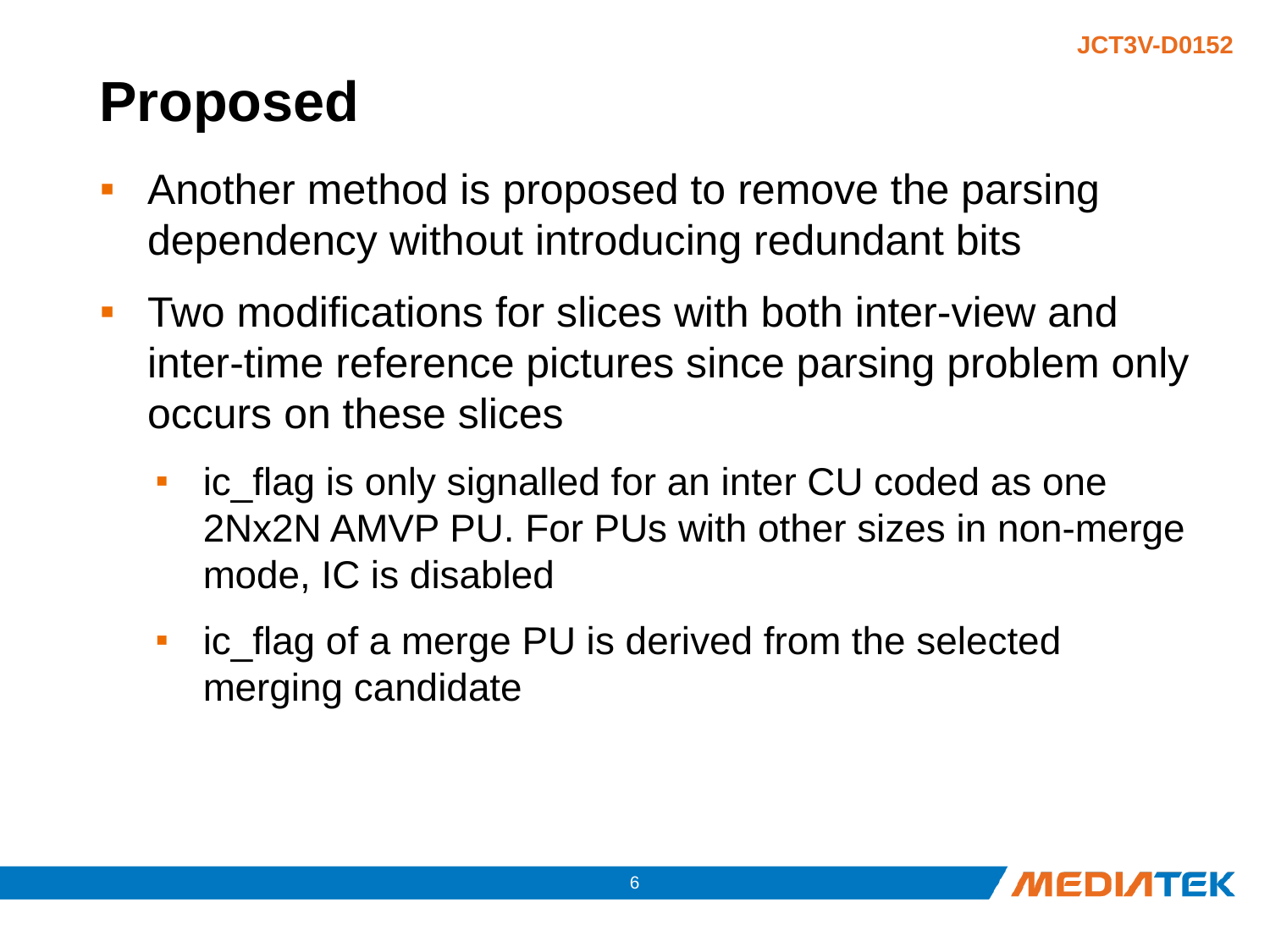

# Proposed
Another method is proposed to remove the parsing dependency without introducing redundant bits
Two modifications for slices with both inter-view and inter-time reference pictures since parsing problem only occurs on these slices
ic_flag is only signalled for an inter CU coded as one 2Nx2N AMVP PU. For PUs with other sizes in non-merge mode, IC is disabled
ic_flag of a merge PU is derived from the selected merging candidate
6